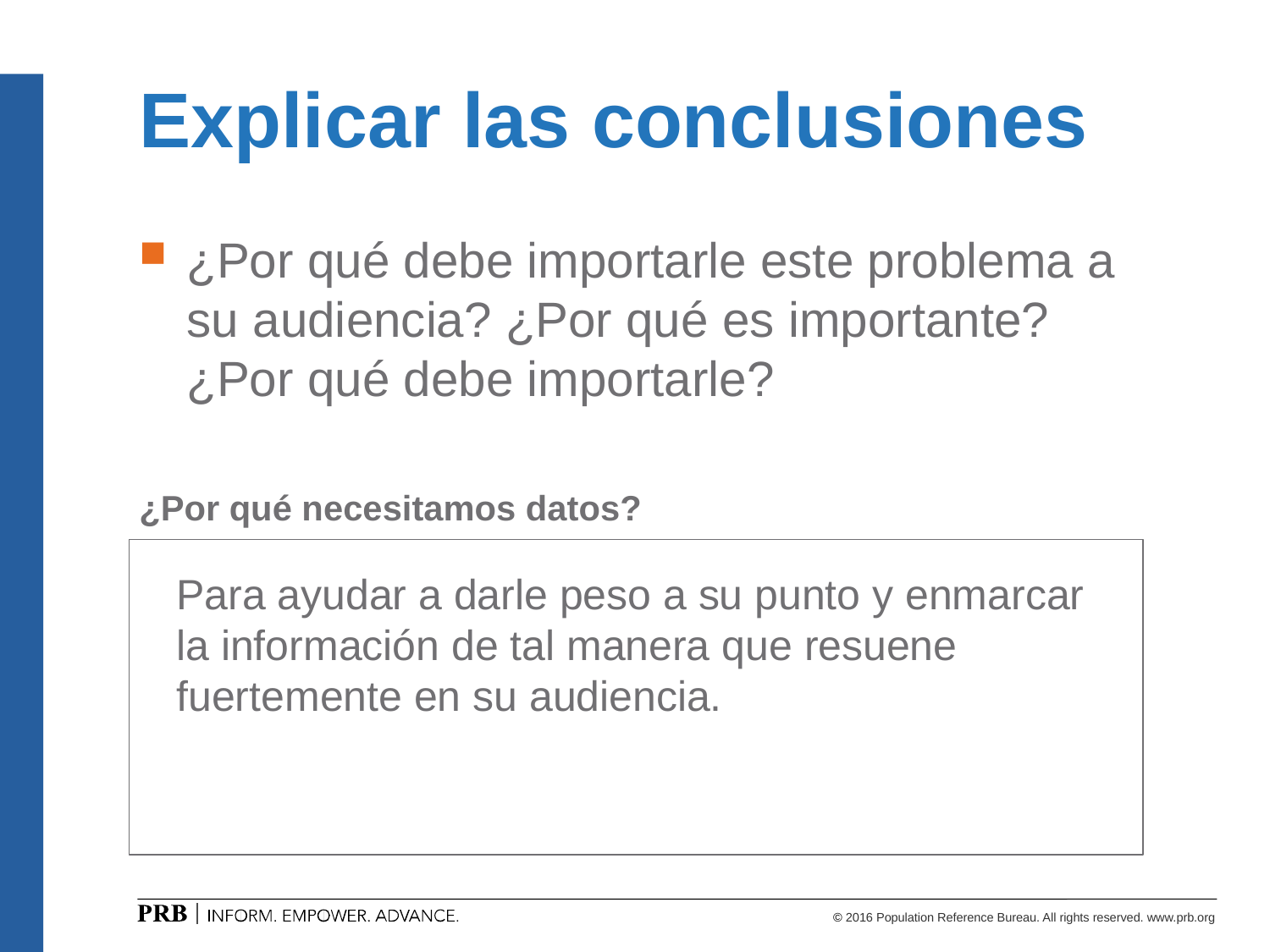

# Explicar las conclusiones
¿Por qué debe importarle este problema a su audiencia? ¿Por qué es importante? ¿Por qué debe importarle?
¿Por qué necesitamos datos?

Para ayudar a darle peso a su punto y enmarcar la información de tal manera que resuene fuertemente en su audiencia.